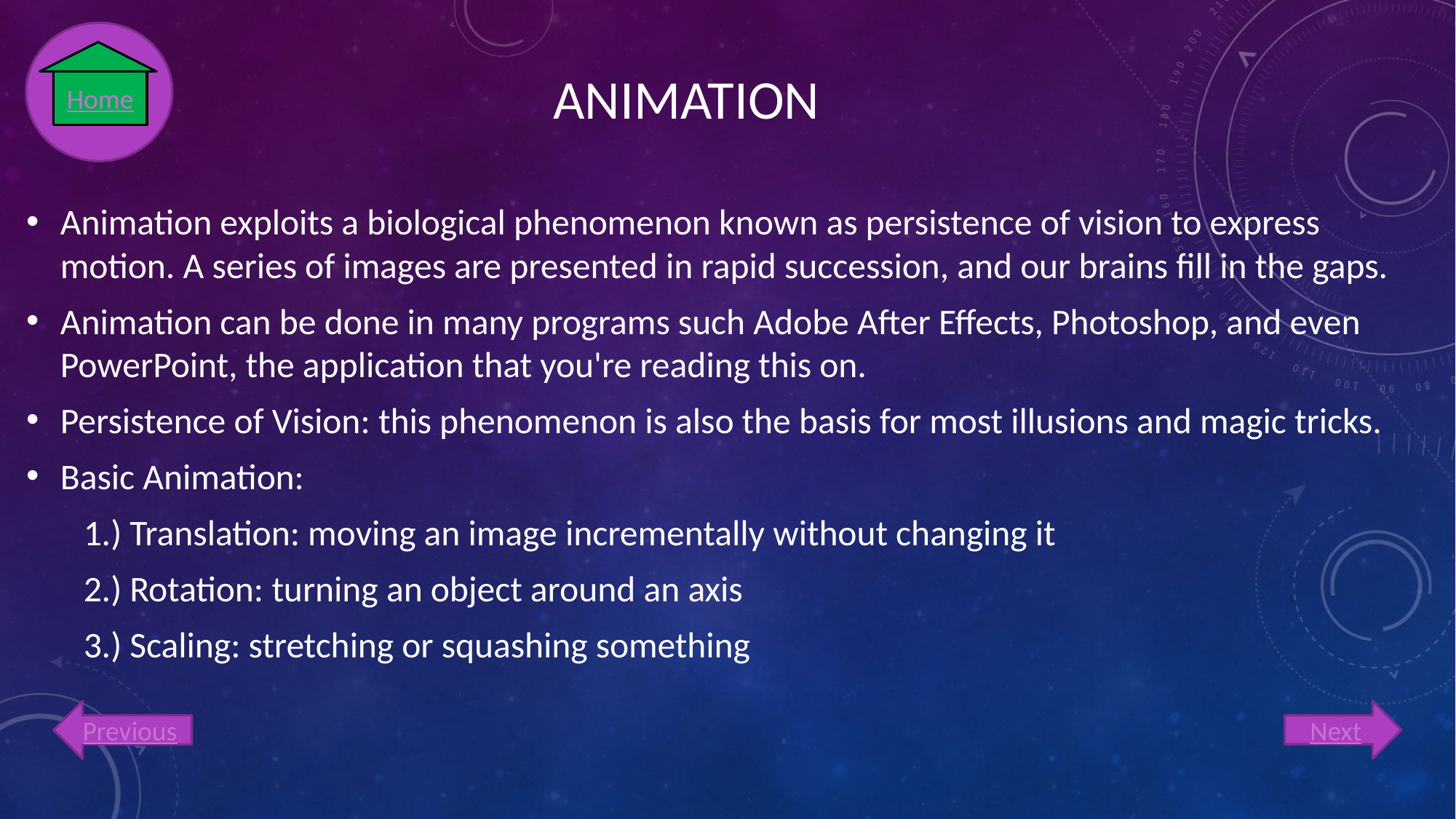

# Animation

Home
Animation exploits a biological phenomenon known as persistence of vision to express motion. A series of images are presented in rapid succession, and our brains fill in the gaps.
Animation can be done in many programs such Adobe After Effects, Photoshop, and even PowerPoint, the application that you're reading this on.
Persistence of Vision: this phenomenon is also the basis for most illusions and magic tricks.
Basic Animation:
       1.) Translation: moving an image incrementally without changing it
       2.) Rotation: turning an object around an axis
       3.) Scaling: stretching or squashing something

Previous
Next